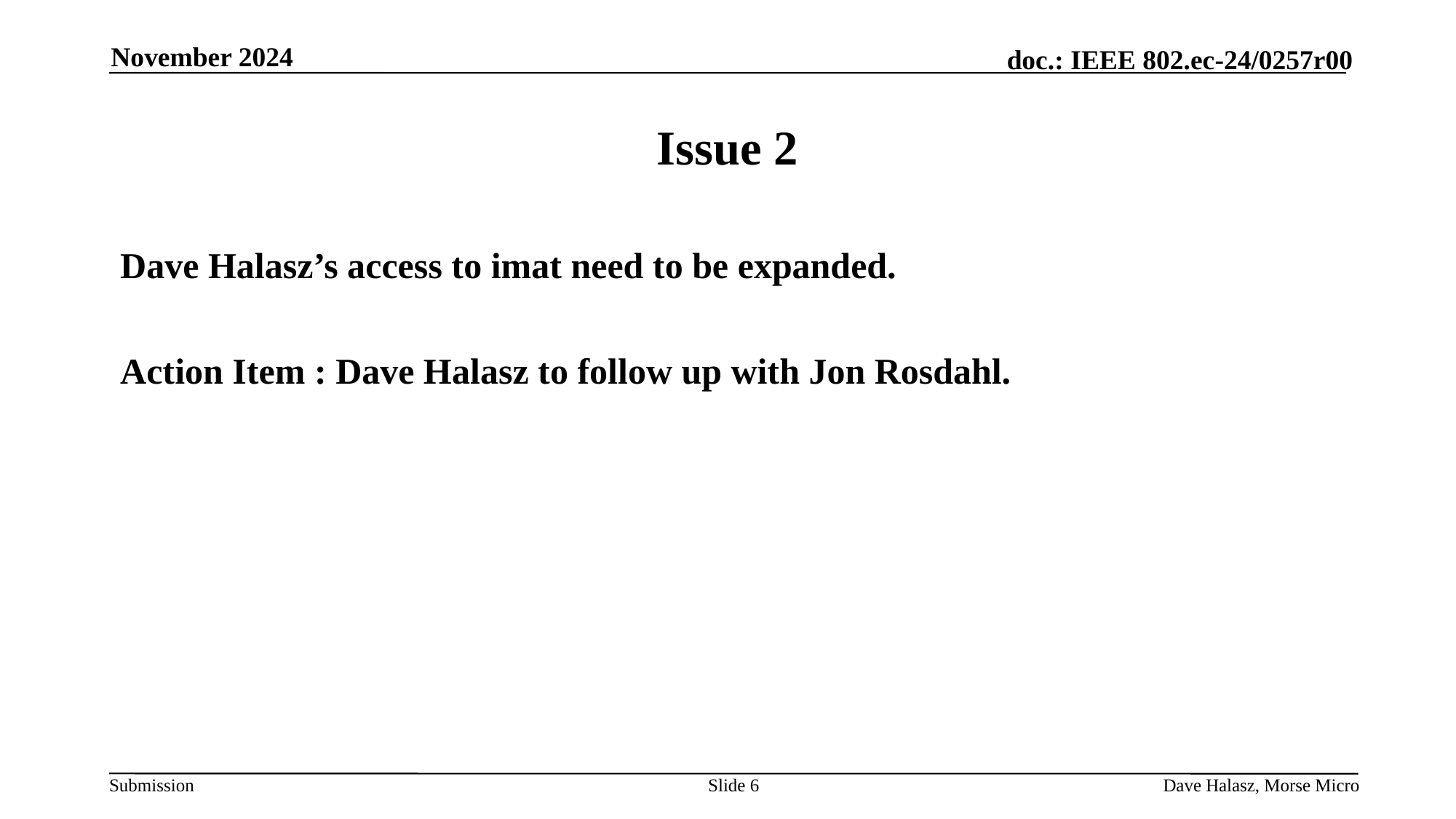

November 2024
# Issue 2
Dave Halasz’s access to imat need to be expanded.

Action Item : Dave Halasz to follow up with Jon Rosdahl.
Slide 6
Dave Halasz, Morse Micro